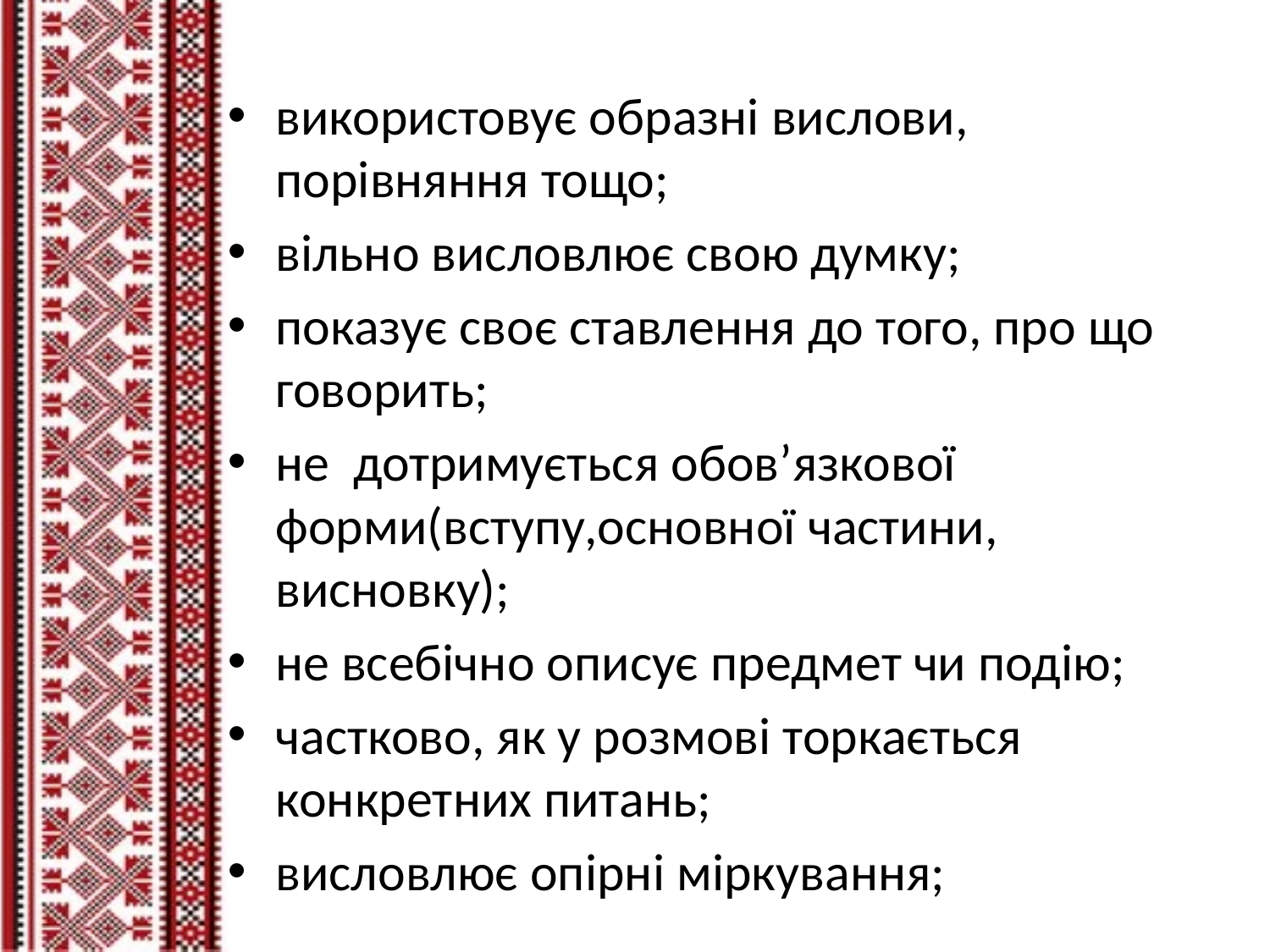

використовує образні вислови, порівняння тощо;
вільно висловлює свою думку;
показує своє ставлення до того, про що говорить;
не  дотримується обов’язкової форми(вступу,основної частини, висновку);
не всебічно описує предмет чи подію;
частково, як у розмові торкається конкретних питань;
висловлює опірні міркування;